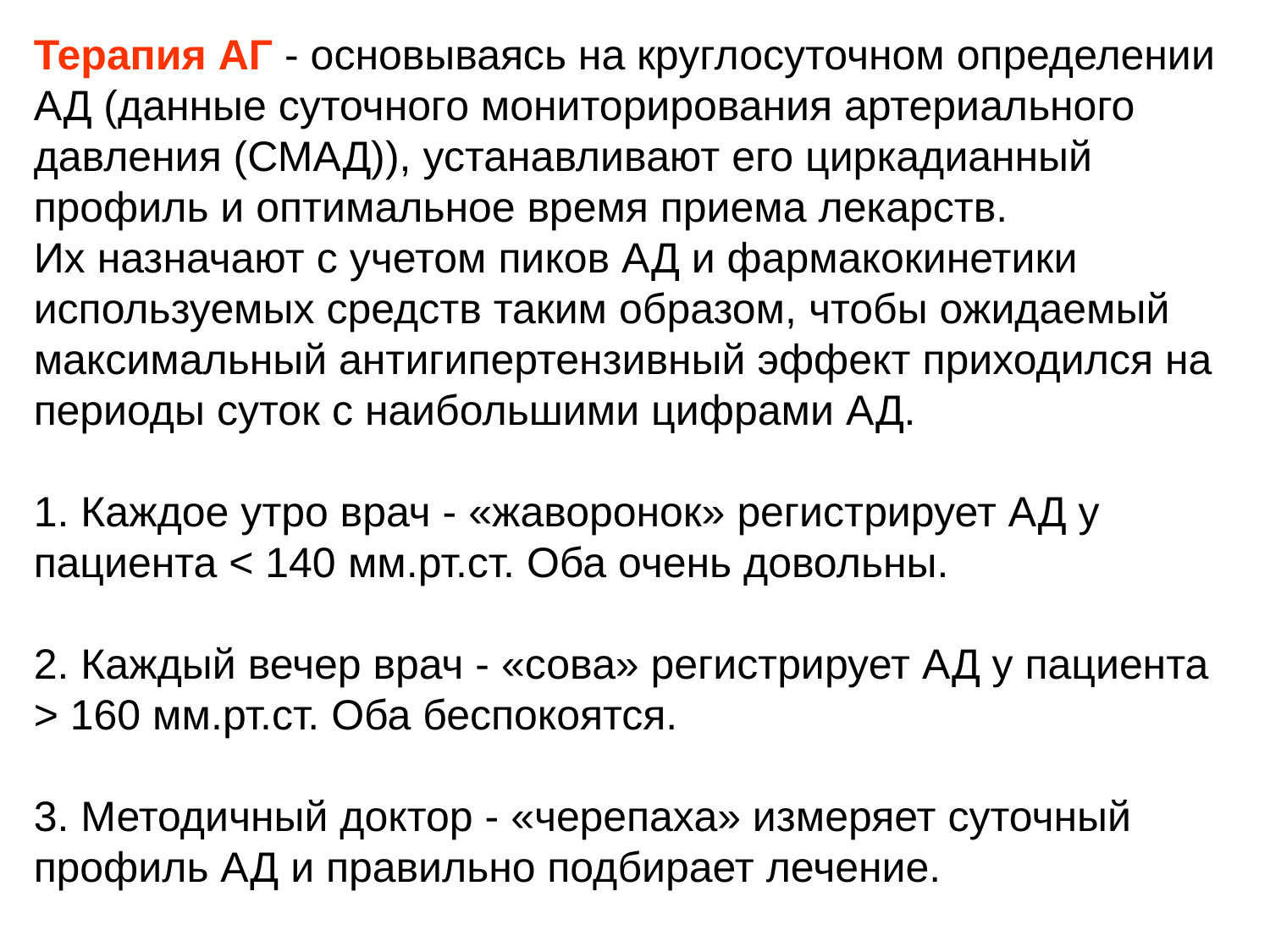

Терапия АГ - основываясь на круглосуточном определении АД (данные суточного мониторирования артериального давления (СМАД)), устанавливают его циркадианный профиль и оптимальное время приема лекарств.
Их назначают с учетом пиков АД и фармакокинетики используемых средств таким образом, чтобы ожидаемый максимальный антигипертензивный эффект приходился на периоды суток с наибольшими цифрами АД.

1. Каждое утро врач - «жаворонок» регистрирует АД у пациента < 140 мм.рт.ст. Оба очень довольны.

2. Каждый вечер врач - «сова» регистрирует АД у пациента > 160 мм.рт.ст. Оба беспокоятся.

3. Методичный доктор - «черепаха» измеряет суточный профиль АД и правильно подбирает лечение.